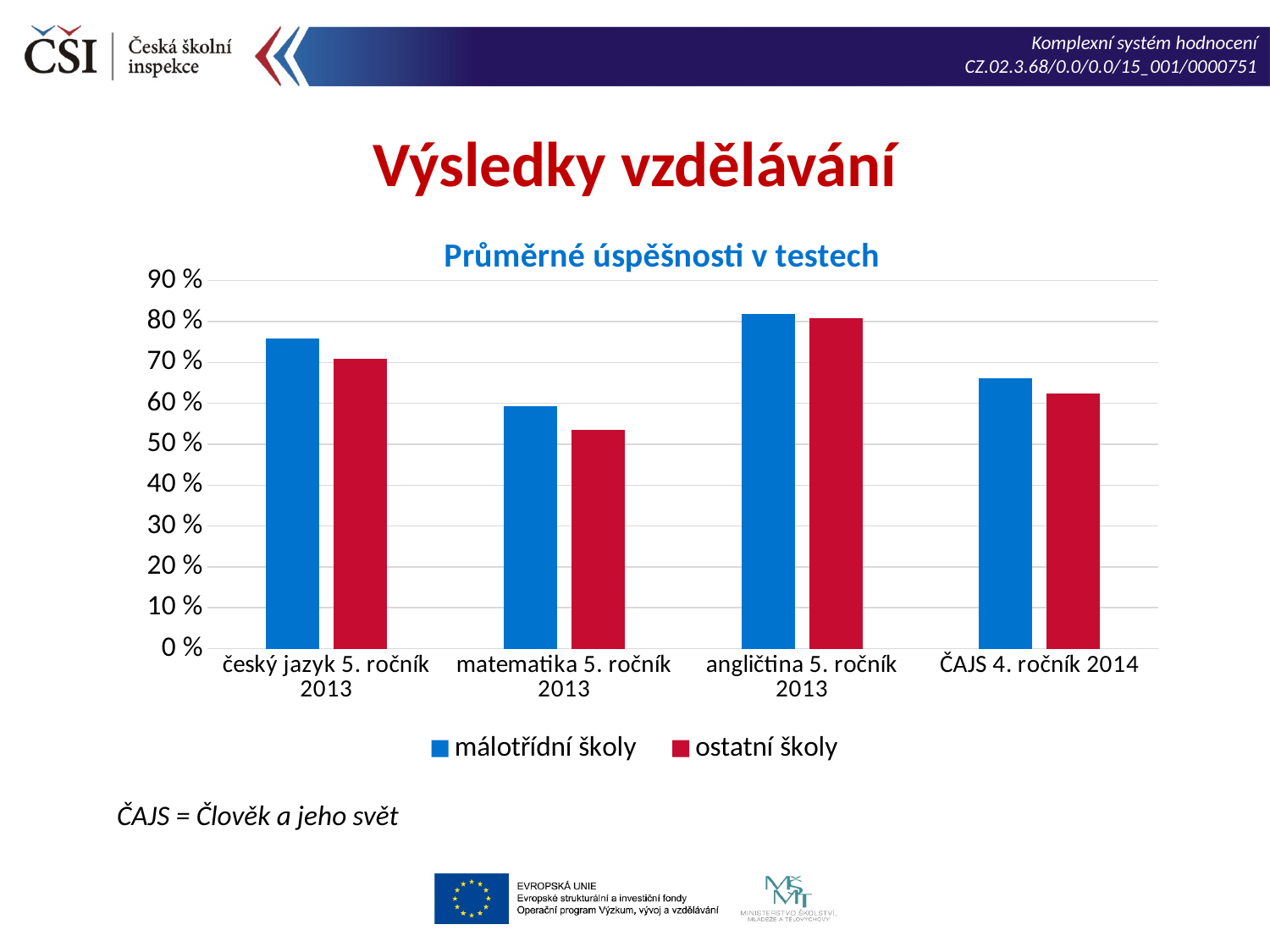

Výsledky vzdělávání

### Chart: Průměrné úspěšnosti v testech

| Category | málotřídní školy | ostatní školy |
|---|---|---|
| český jazyk 5. ročník 2013 | 0.759 | 0.708 |
| matematika 5. ročník 2013 | 0.593 | 0.536 |
| angličtina 5. ročník 2013 | 0.819 | 0.808 |
| ČAJS 4. ročník 2014 | 0.662 | 0.624 |
ČAJS = Člověk a jeho svět